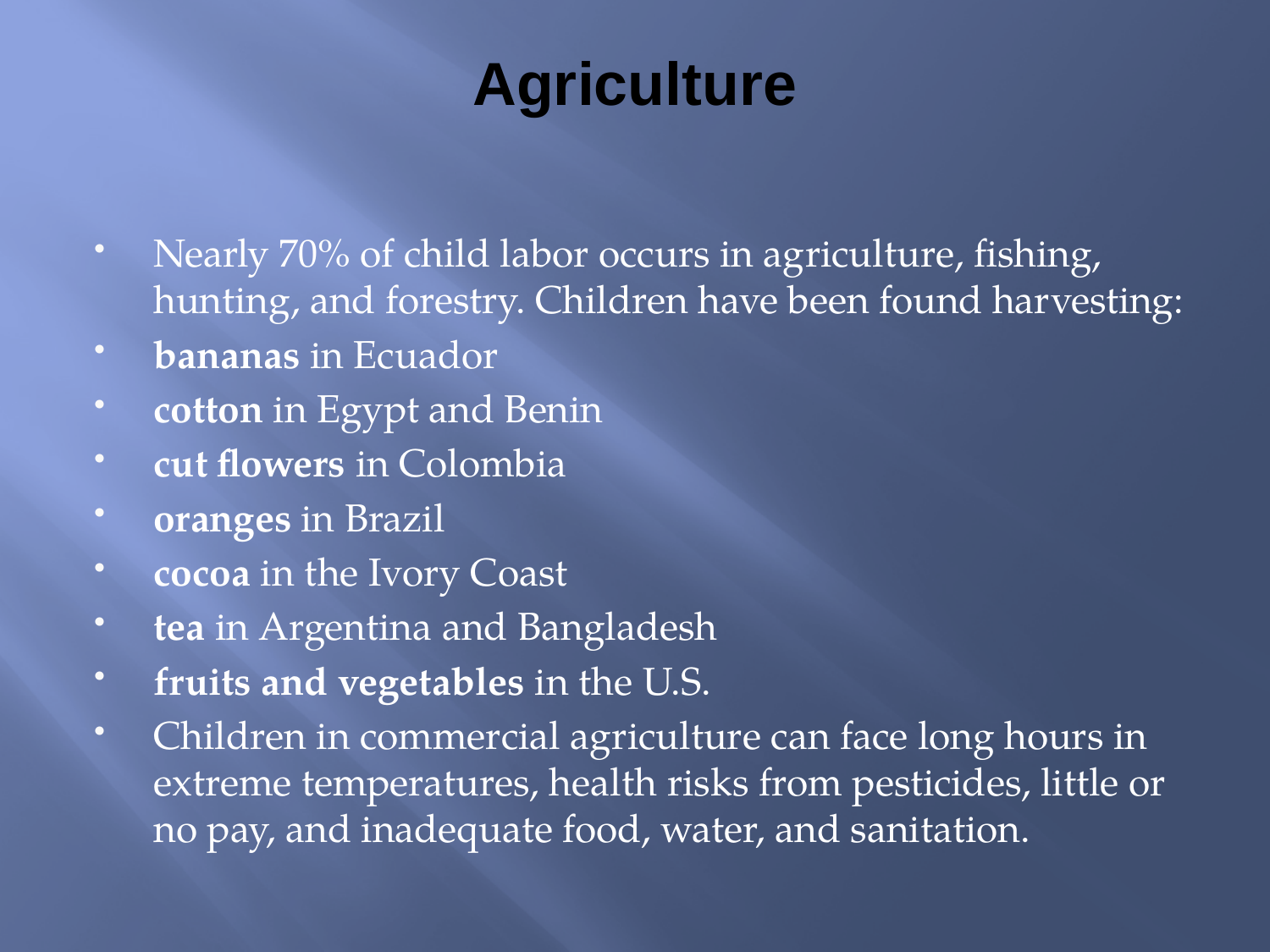

# Agriculture
Nearly 70% of child labor occurs in agriculture, fishing, hunting, and forestry. Children have been found harvesting:
bananas in Ecuador
cotton in Egypt and Benin
cut flowers in Colombia
oranges in Brazil
cocoa in the Ivory Coast
tea in Argentina and Bangladesh
fruits and vegetables in the U.S.
Children in commercial agriculture can face long hours in extreme temperatures, health risks from pesticides, little or no pay, and inadequate food, water, and sanitation.